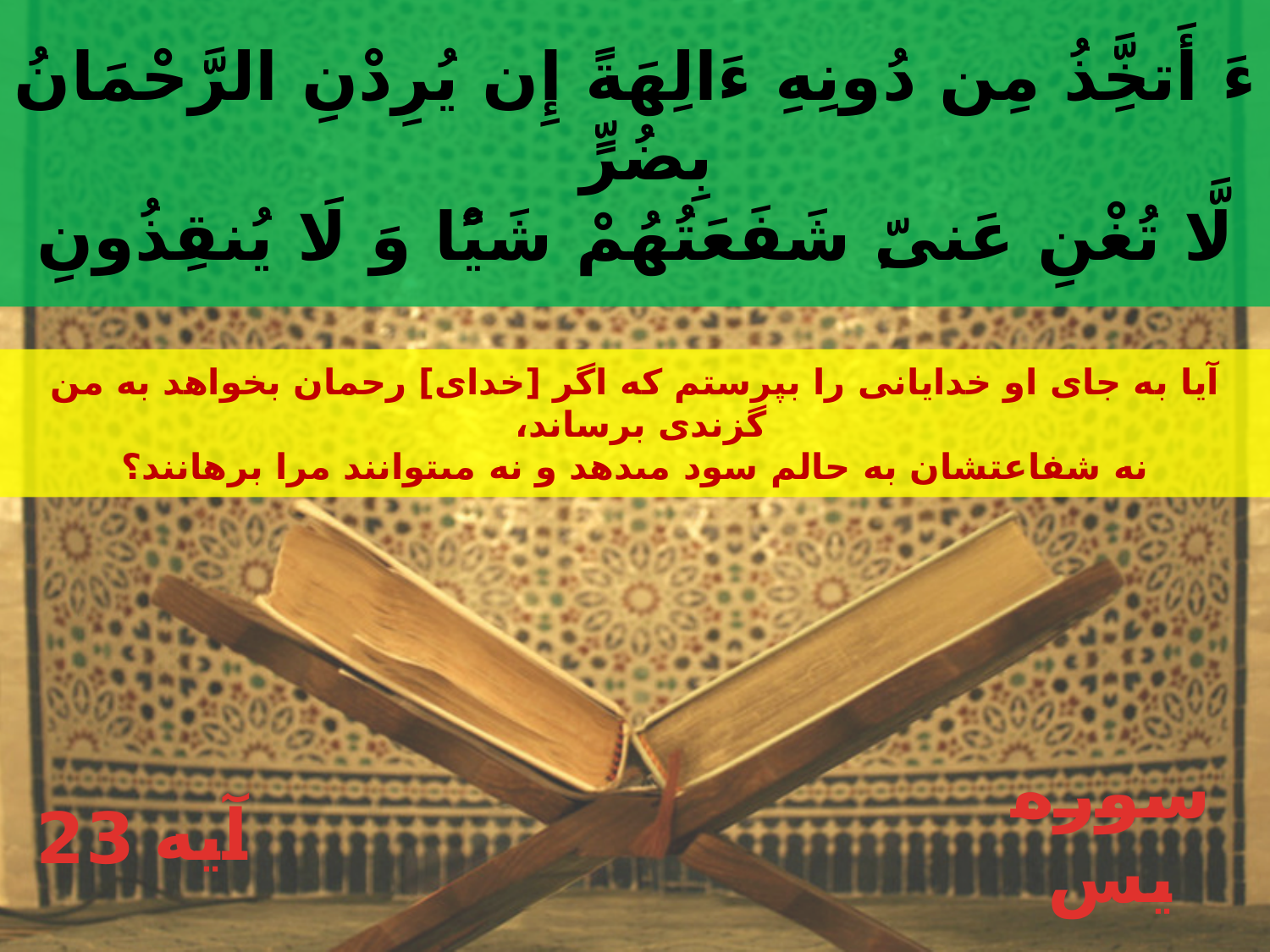

ءَ أَتخَِّذُ مِن دُونِهِ ءَالِهَةً إِن يُرِدْنِ الرَّحْمَانُ بِضُرٍّ
لَّا تُغْنِ عَنىّ‏ِ شَفَعَتُهُمْ شَيًْا وَ لَا يُنقِذُونِ
آيا به جاى او خدايانى را بپرستم كه اگر [خداى‏] رحمان بخواهد به من گزندى برساند،
نه شفاعتشان به حالم سود مى‏دهد و نه مى‏توانند مرا برهانند؟
23